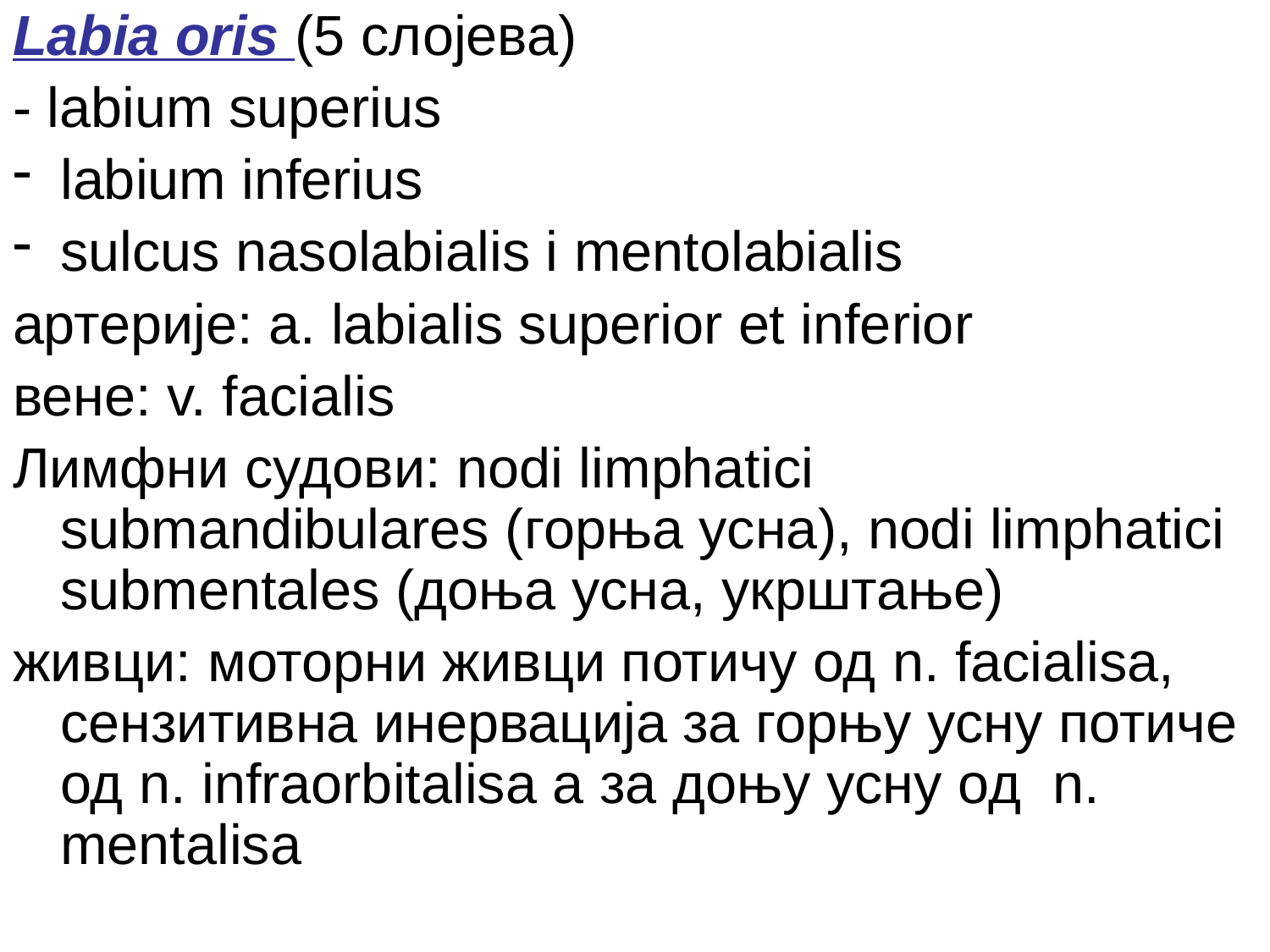

Labia oris (5 слојева)
- labium superius
labium inferius
sulcus nasolabialis i mentolabialis
артерије: a. labialis superior et inferior
венe: v. facialis
Лимфни судови: nodi limphatici submandibulares (горњa усна), nodi limphatici submentales (доња усна, укрштање)
живци: моторни живци потичу од n. facialisa, сензитивна инервација за горњу усну потиче од n. infraorbitalisa a за доњу усну од  n. mentalisa